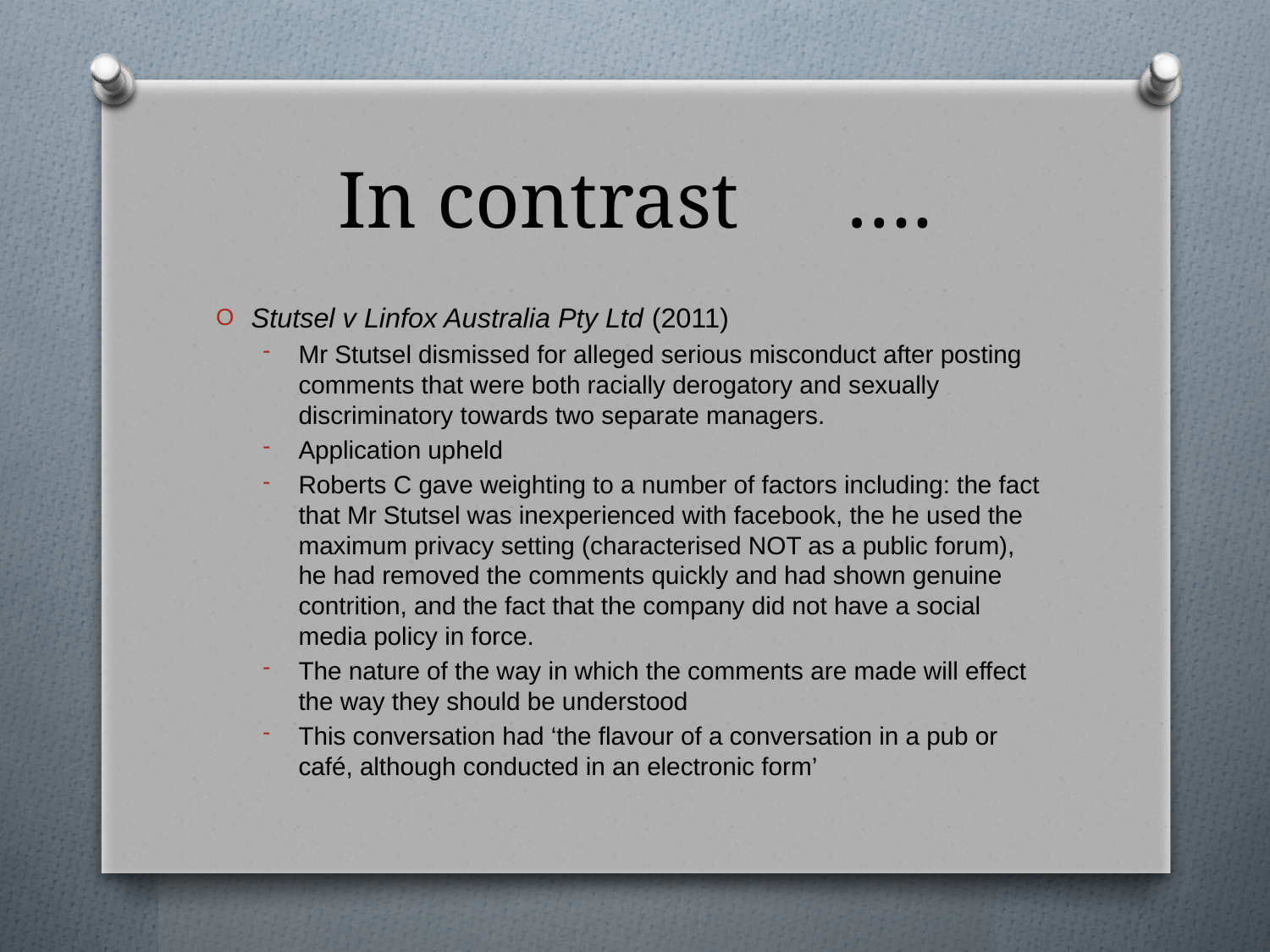

# In contrast	….
Stutsel v Linfox Australia Pty Ltd (2011)
Mr Stutsel dismissed for alleged serious misconduct after posting comments that were both racially derogatory and sexually discriminatory towards two separate managers.
Application upheld
Roberts C gave weighting to a number of factors including: the fact that Mr Stutsel was inexperienced with facebook, the he used the maximum privacy setting (characterised NOT as a public forum), he had removed the comments quickly and had shown genuine contrition, and the fact that the company did not have a social media policy in force.
The nature of the way in which the comments are made will effect the way they should be understood
This conversation had ‘the flavour of a conversation in a pub or café, although conducted in an electronic form’